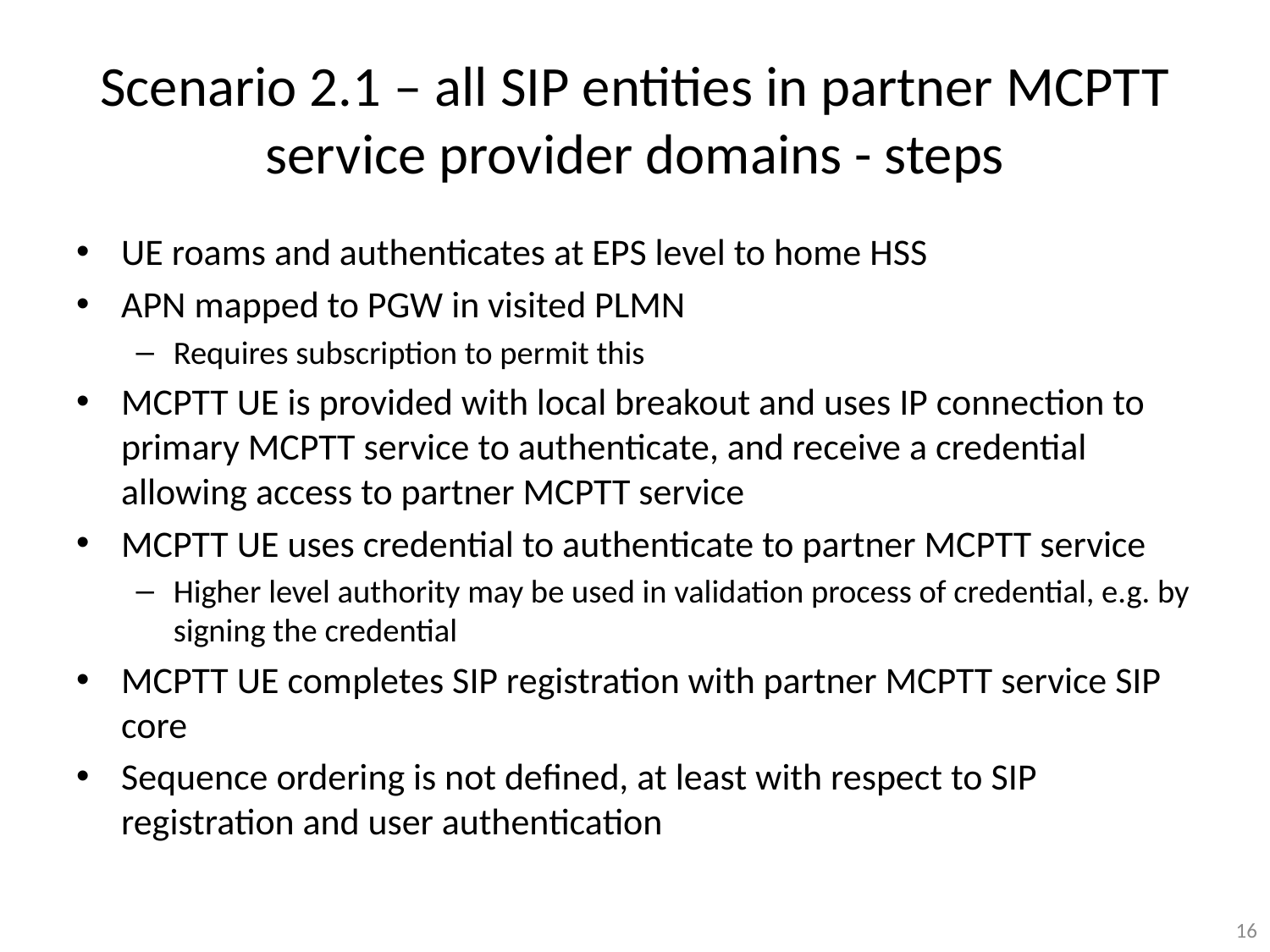

# Scenario 2.1 – all SIP entities in partner MCPTT service provider domains - steps
UE roams and authenticates at EPS level to home HSS
APN mapped to PGW in visited PLMN
Requires subscription to permit this
MCPTT UE is provided with local breakout and uses IP connection to primary MCPTT service to authenticate, and receive a credential allowing access to partner MCPTT service
MCPTT UE uses credential to authenticate to partner MCPTT service
Higher level authority may be used in validation process of credential, e.g. by signing the credential
MCPTT UE completes SIP registration with partner MCPTT service SIP core
Sequence ordering is not defined, at least with respect to SIP registration and user authentication
16